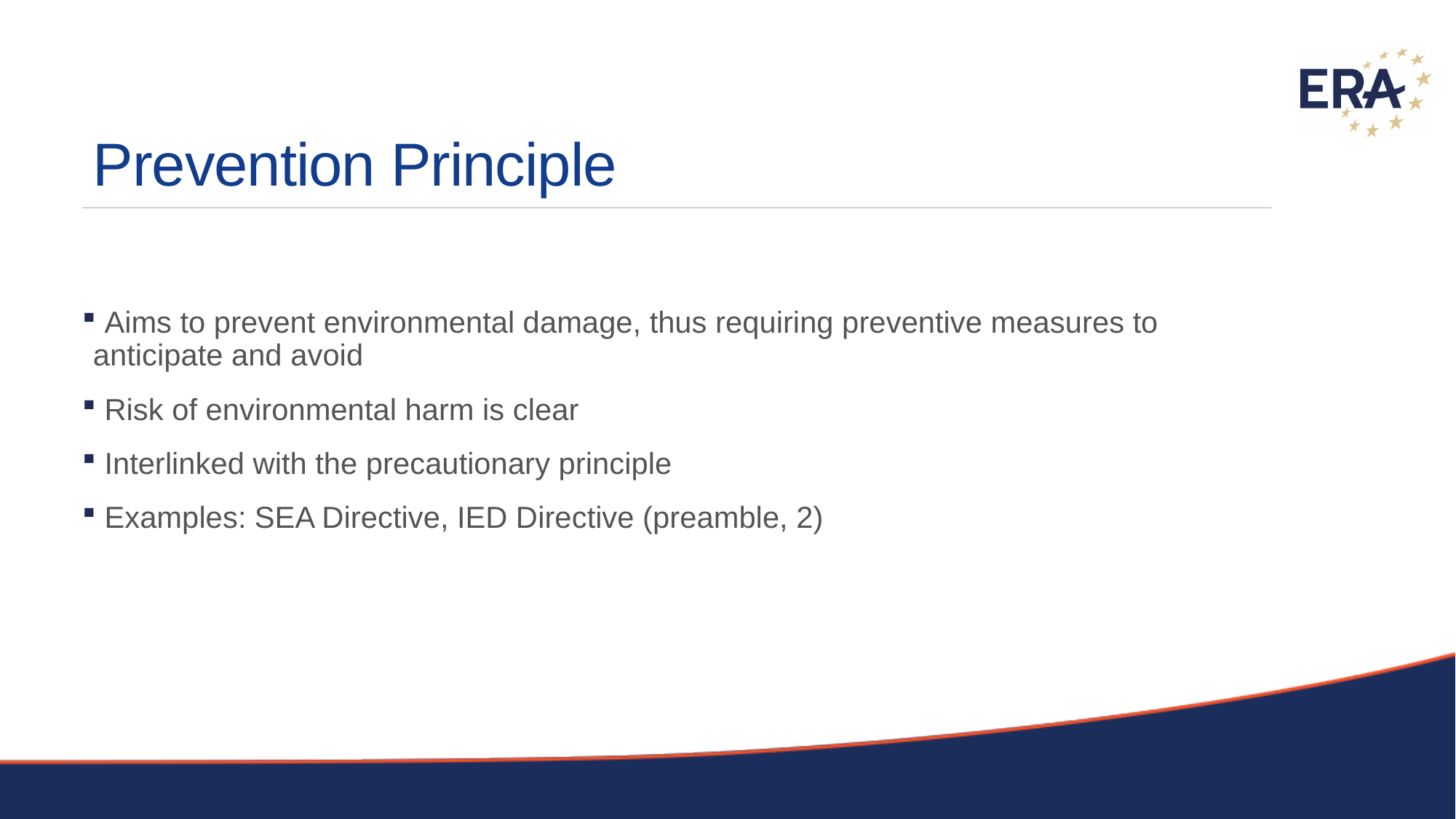

# Prevention Principle
 Aims to prevent environmental damage, thus requiring preventive measures to anticipate and avoid
 Risk of environmental harm is clear
 Interlinked with the precautionary principle
 Examples: SEA Directive, IED Directive (preamble, 2)